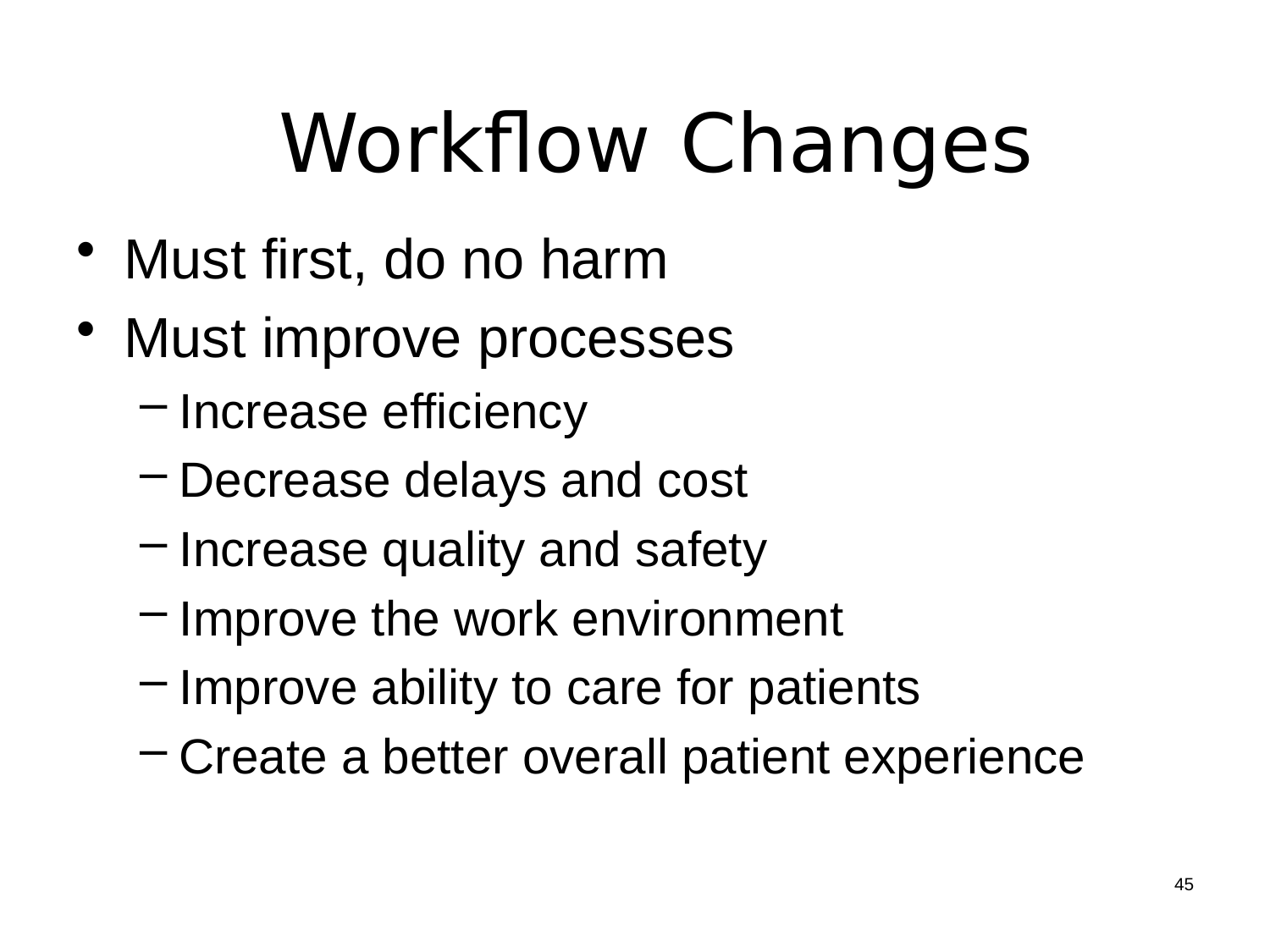

# Workflow Changes
Must first, do no harm
Must improve processes
Increase efficiency
Decrease delays and cost
Increase quality and safety
Improve the work environment
Improve ability to care for patients
Create a better overall patient experience
45